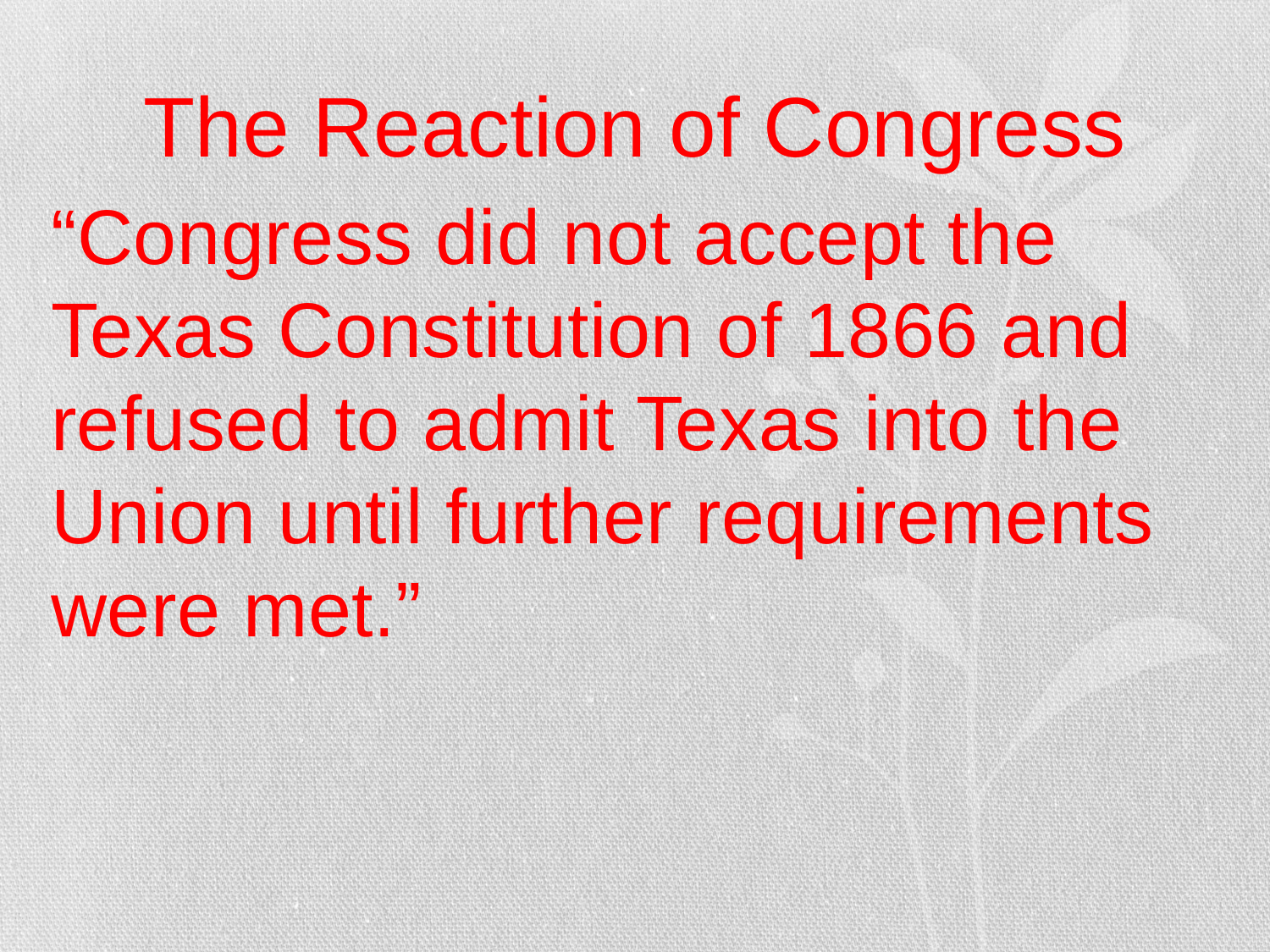

# The Reaction of Congress
“Congress did not accept the Texas Constitution of 1866 and refused to admit Texas into the Union until further requirements were met.”